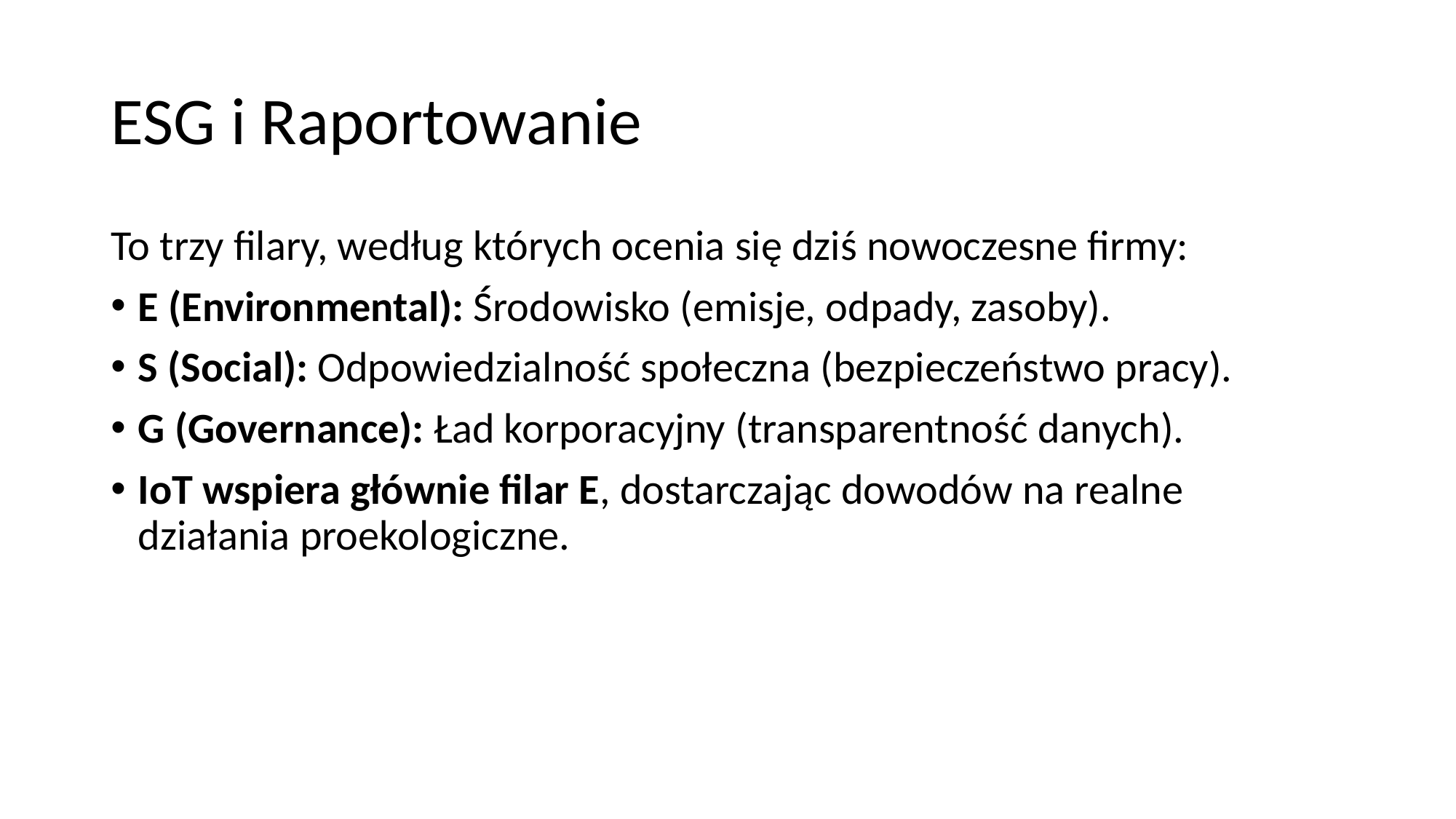

# ESG i Raportowanie
To trzy filary, według których ocenia się dziś nowoczesne firmy:
E (Environmental): Środowisko (emisje, odpady, zasoby).
S (Social): Odpowiedzialność społeczna (bezpieczeństwo pracy).
G (Governance): Ład korporacyjny (transparentność danych).
IoT wspiera głównie filar E, dostarczając dowodów na realne działania proekologiczne.